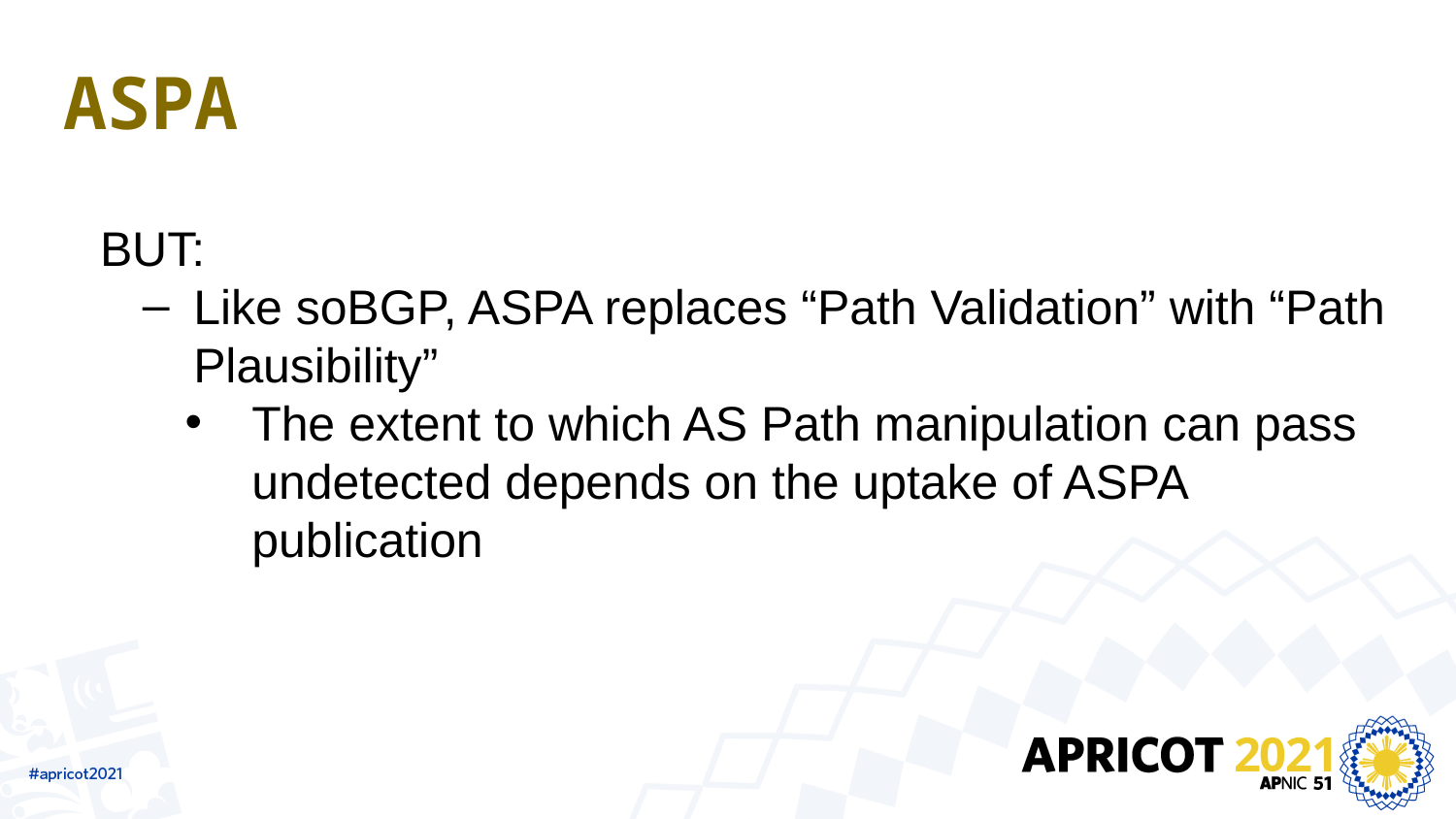

# ASPA
BUT:
Like soBGP, ASPA replaces “Path Validation” with “Path Plausibility”
The extent to which AS Path manipulation can pass undetected depends on the uptake of ASPA publication